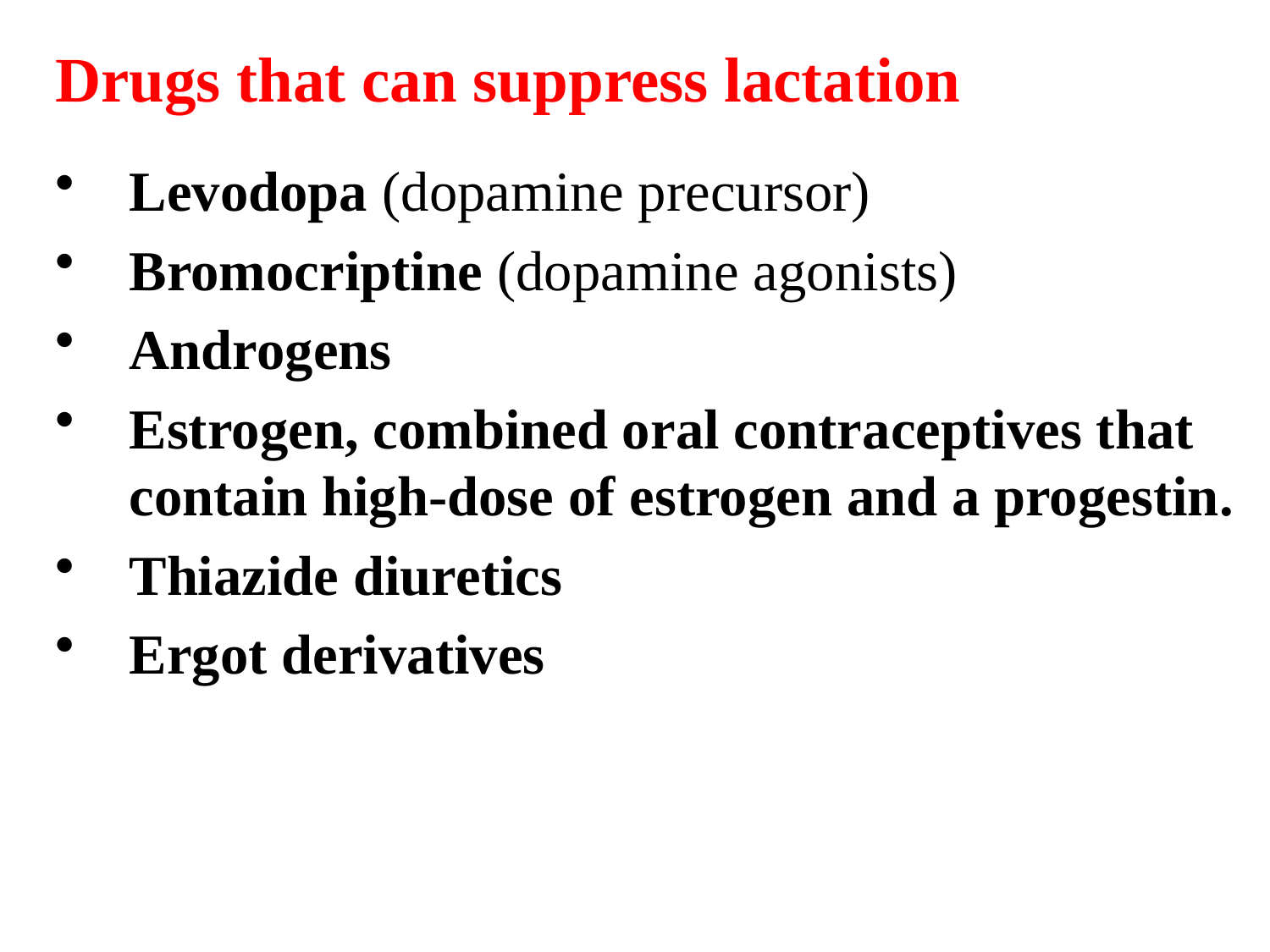

Drugs that can suppress lactation

Levodopa (dopamine precursor)
Bromocriptine (dopamine agonists)
Androgens
Estrogen, combined oral contraceptives that contain high-dose of estrogen and a progestin.
Thiazide diuretics
Ergot derivatives